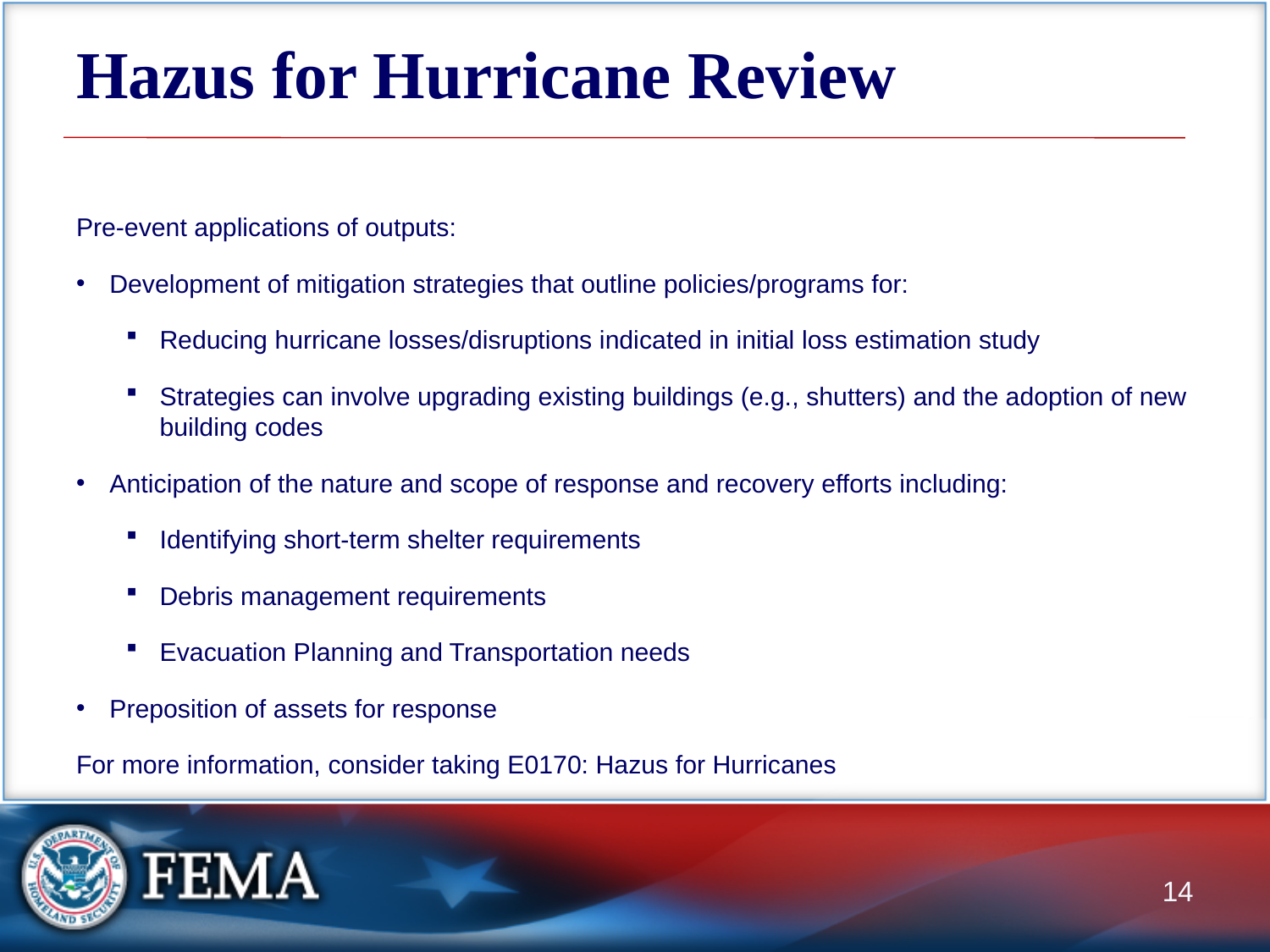

# Hazus for Hurricane Review

Pre-event applications of outputs:
Development of mitigation strategies that outline policies/programs for:
Reducing hurricane losses/disruptions indicated in initial loss estimation study
Strategies can involve upgrading existing buildings (e.g., shutters) and the adoption of new building codes
Anticipation of the nature and scope of response and recovery efforts including:
Identifying short-term shelter requirements
Debris management requirements
Evacuation Planning and Transportation needs
Preposition of assets for response
For more information, consider taking E0170: Hazus for Hurricanes
14